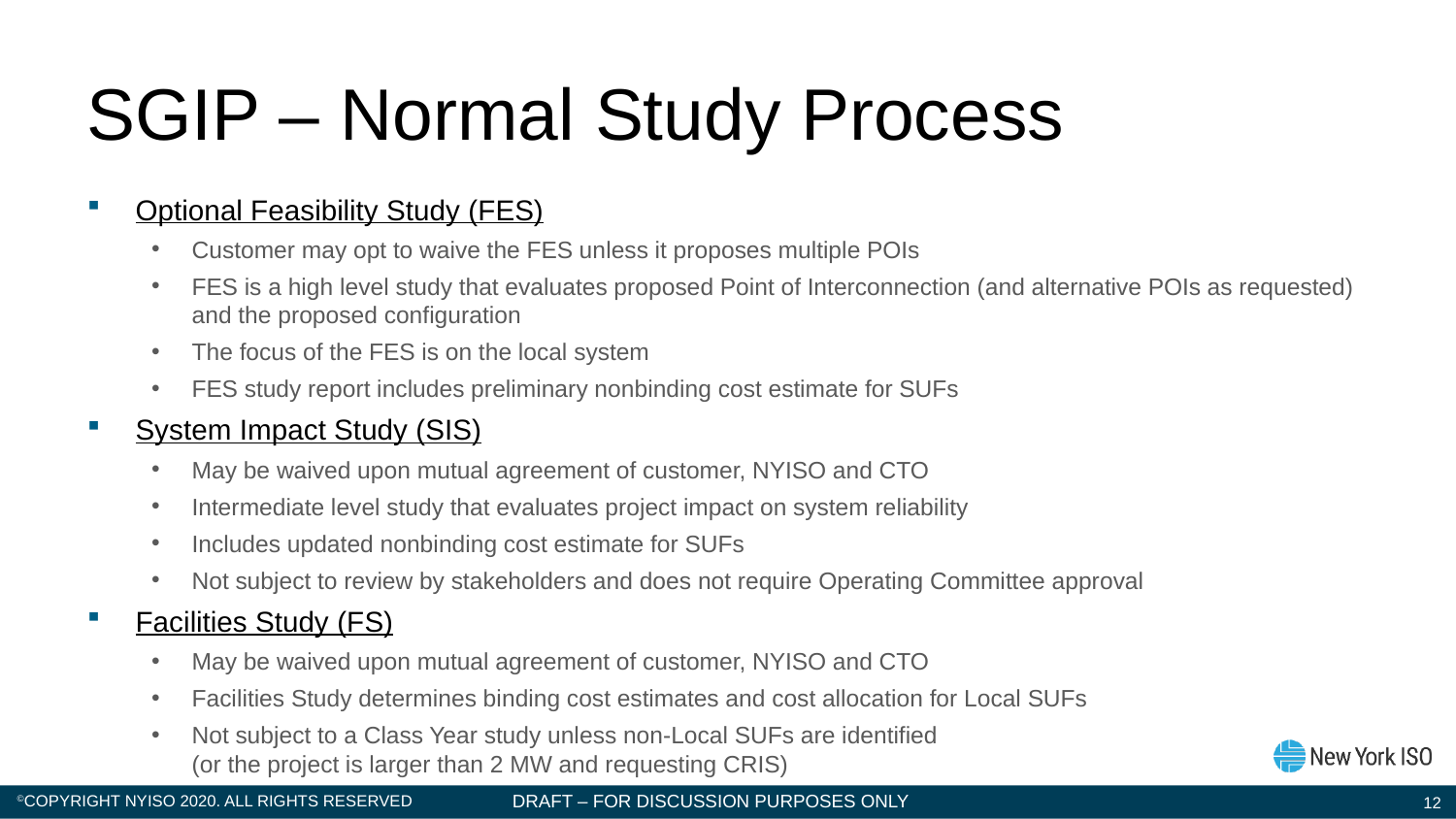

# SGIP – Normal Study Process
Optional Feasibility Study (FES)
Customer may opt to waive the FES unless it proposes multiple POIs
FES is a high level study that evaluates proposed Point of Interconnection (and alternative POIs as requested) and the proposed configuration
The focus of the FES is on the local system
FES study report includes preliminary nonbinding cost estimate for SUFs
System Impact Study (SIS)
May be waived upon mutual agreement of customer, NYISO and CTO
Intermediate level study that evaluates project impact on system reliability
Includes updated nonbinding cost estimate for SUFs
Not subject to review by stakeholders and does not require Operating Committee approval
Facilities Study (FS)
May be waived upon mutual agreement of customer, NYISO and CTO
Facilities Study determines binding cost estimates and cost allocation for Local SUFs
Not subject to a Class Year study unless non-Local SUFs are identified
(or the project is larger than 2 MW and requesting CRIS)